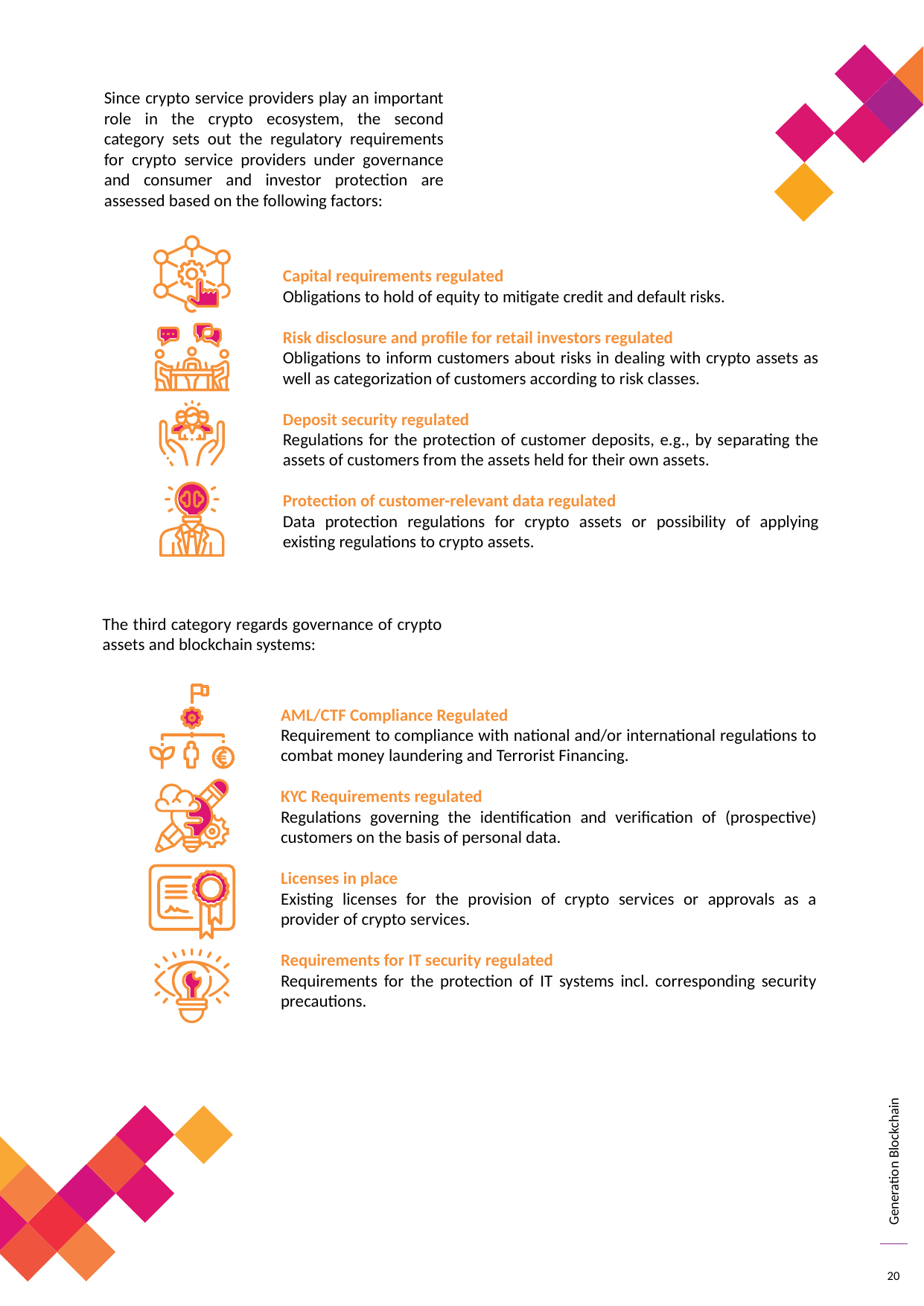

Since crypto service providers play an important role in the crypto ecosystem, the second category sets out the regulatory requirements for crypto service providers under governance and consumer and investor protection are assessed based on the following factors:

Capital requirements regulated
Obligations to hold of equity to mitigate credit and default risks.

Risk disclosure and profile for retail investors regulated
Obligations to inform customers about risks in dealing with crypto assets as well as categorization of customers according to risk classes.

Deposit security regulated
Regulations for the protection of customer deposits, e.g., by separating the assets of customers from the assets held for their own assets.

Protection of customer-relevant data regulated
Data protection regulations for crypto assets or possibility of applying existing regulations to crypto assets.

The third category regards governance of crypto assets and blockchain systems:

AML/CTF Compliance Regulated
Requirement to compliance with national and/or international regulations to combat money laundering and Terrorist Financing.

KYC Requirements regulated
Regulations governing the identification and verification of (prospective) customers on the basis of personal data.

Licenses in place
Existing licenses for the provision of crypto services or approvals as a provider of crypto services.

Requirements for IT security regulated
Requirements for the protection of IT systems incl. corresponding security precautions.

20